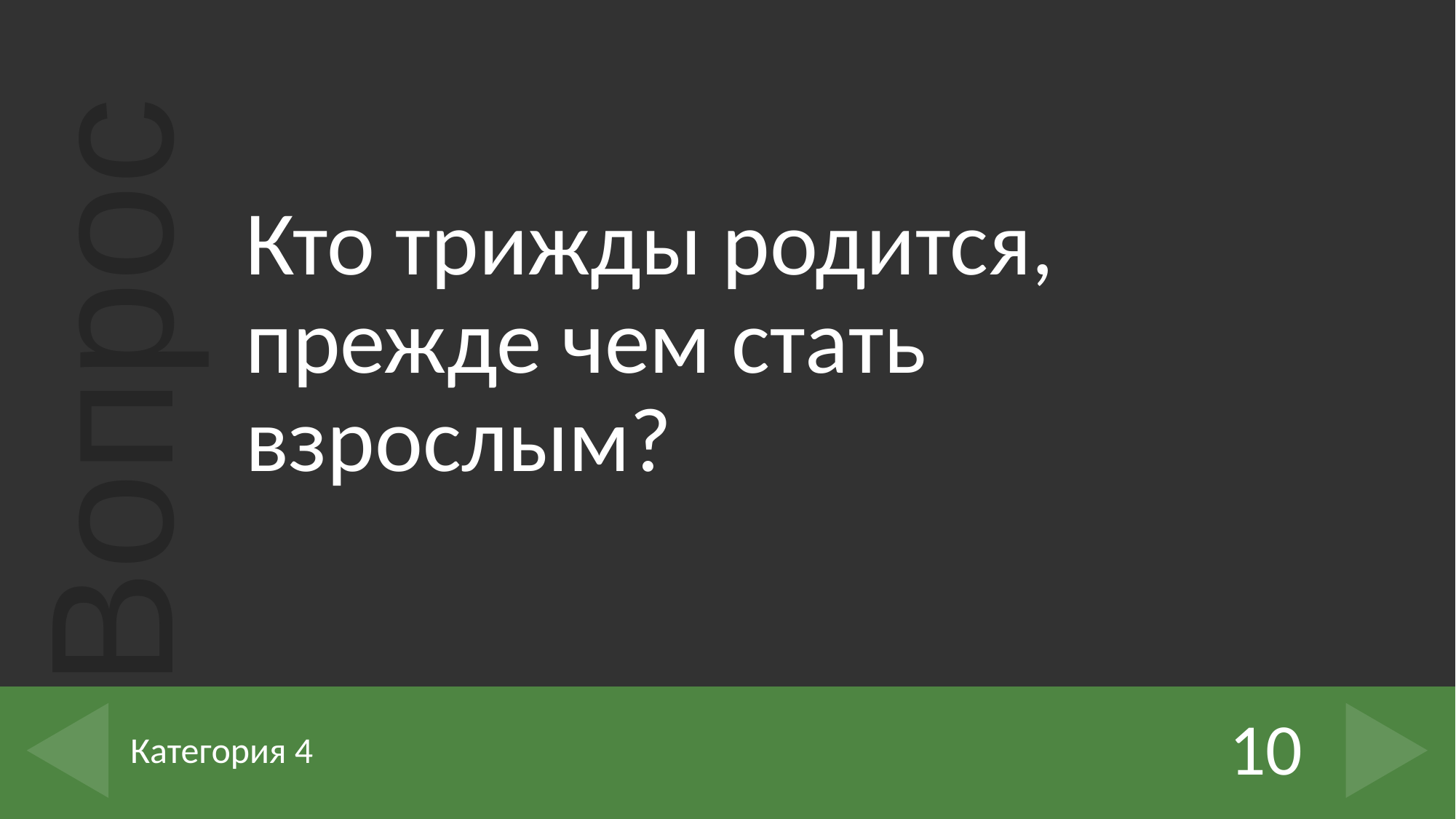

Кто трижды родится, прежде чем стать взрослым?
10
# Категория 4